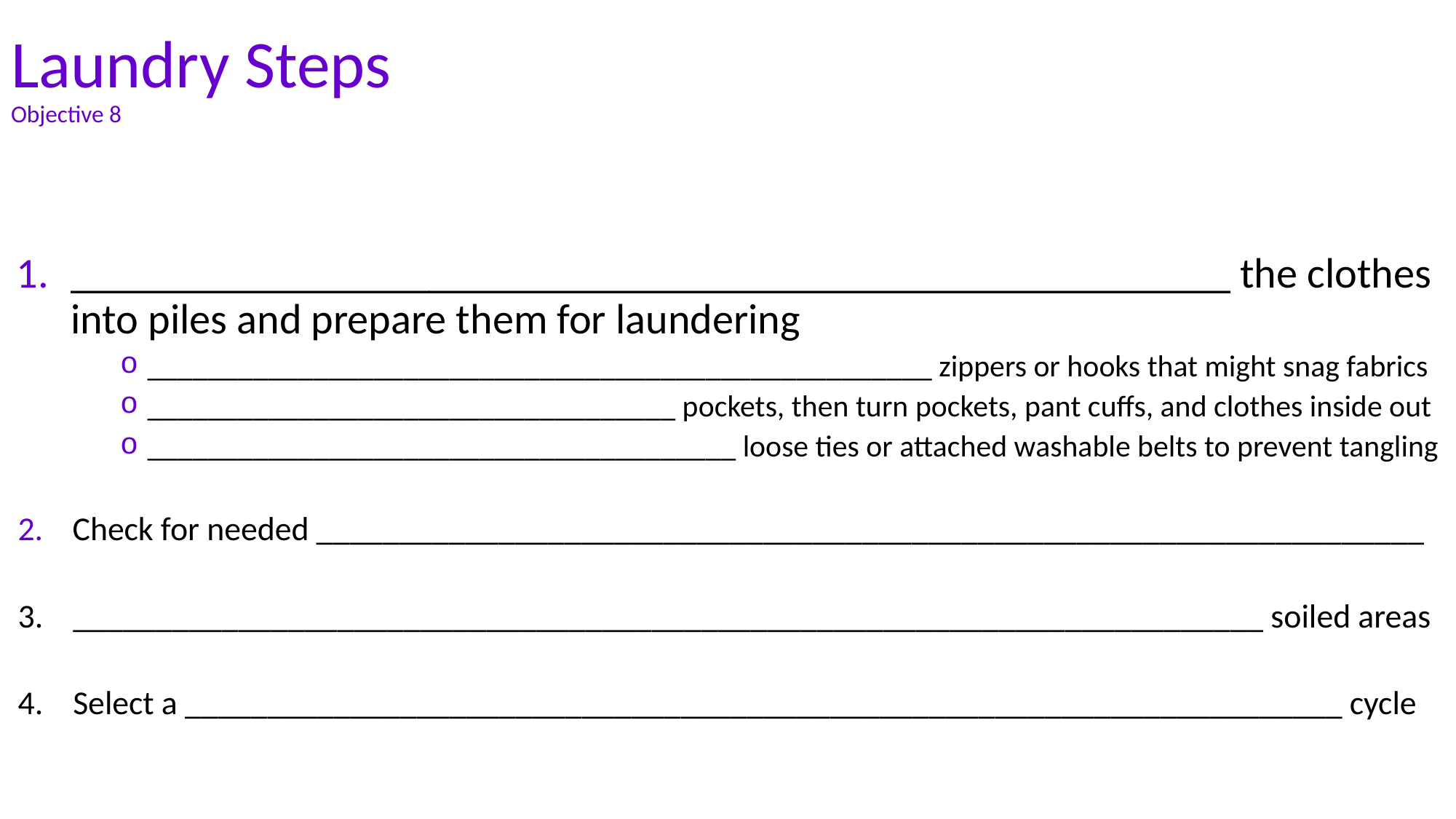

# Laundry Steps Objective 8
_______________________________________________________ the clothes into piles and prepare them for laundering
____________________________________________________ zippers or hooks that might snag fabrics
___________________________________ pockets, then turn pockets, pant cuffs, and clothes inside out
_______________________________________ loose ties or attached washable belts to prevent tangling

Check for needed ___________________________________________________________________

3.    ________________________________________________________________________ soiled areas

4.    Select a ______________________________________________________________________ cycle